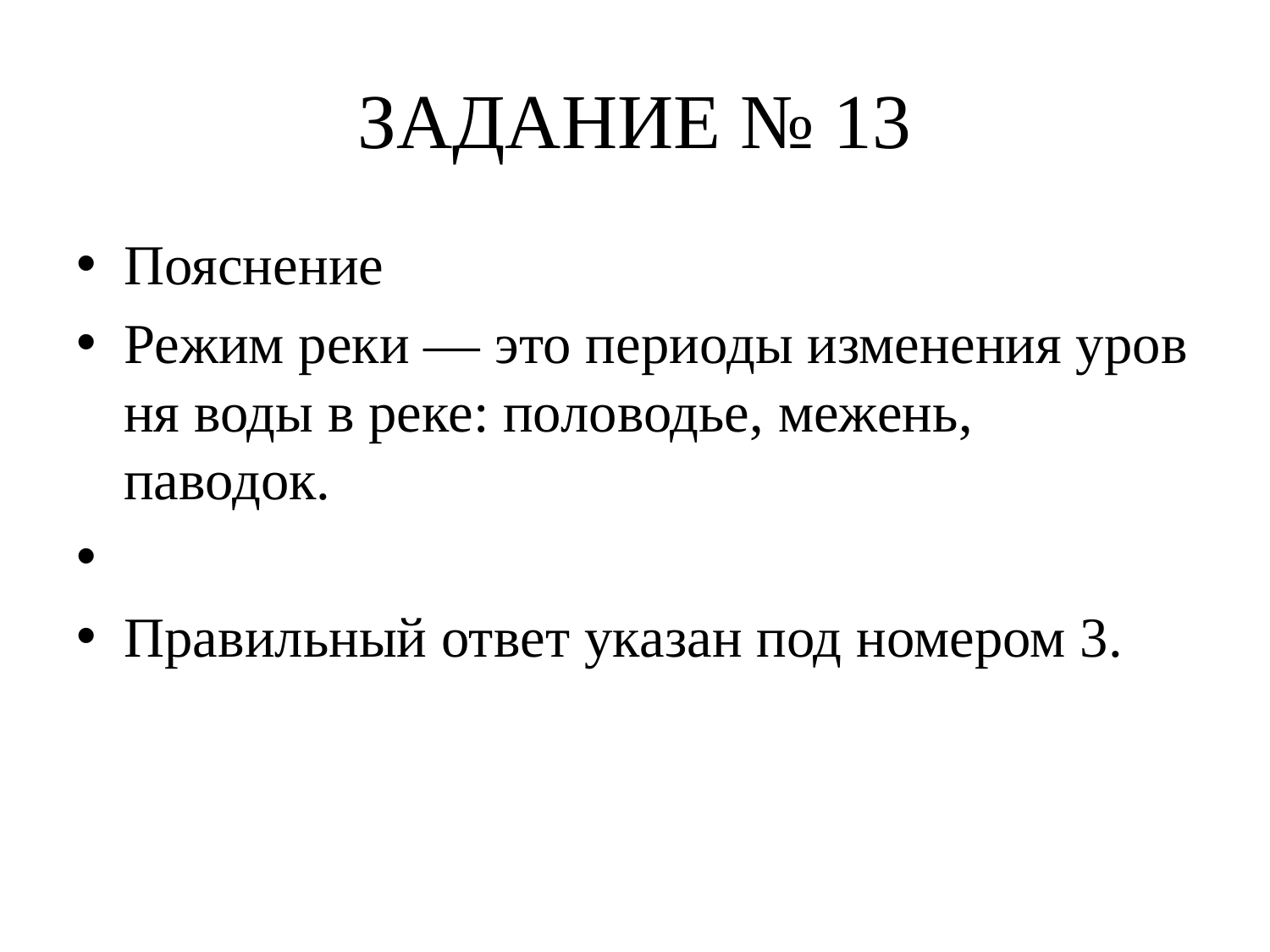

# ЗАДАНИЕ № 13
Пояснение
Режим реки — это пе­ри­о­ды изменения уров­ня воды в реке: половодье, межень, паводок.

Правильный ответ ука­зан под но­ме­ром 3.